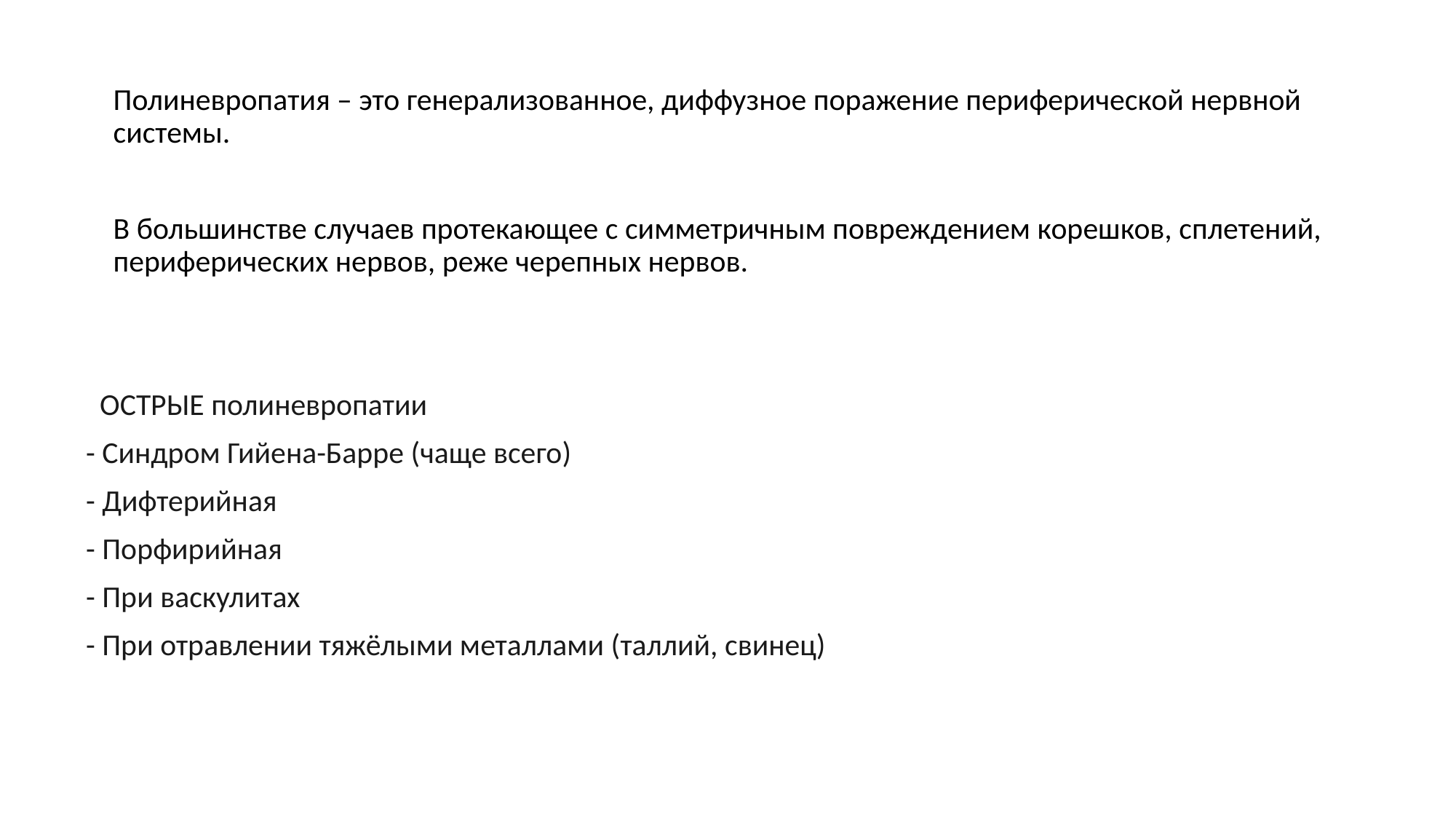

Полиневропатия – это генерализованное, диффузное поражение периферической нервной системы.

В большинстве случаев протекающее с симметричным повреждением корешков, сплетений, периферических нервов, реже черепных нервов.

  ОСТРЫЕ полиневропатии
- Синдром Гийена-Барре (чаще всего)
- Дифтерийная
- Порфирийная
- При васкулитах
- При отравлении тяжёлыми металлами (таллий, свинец)